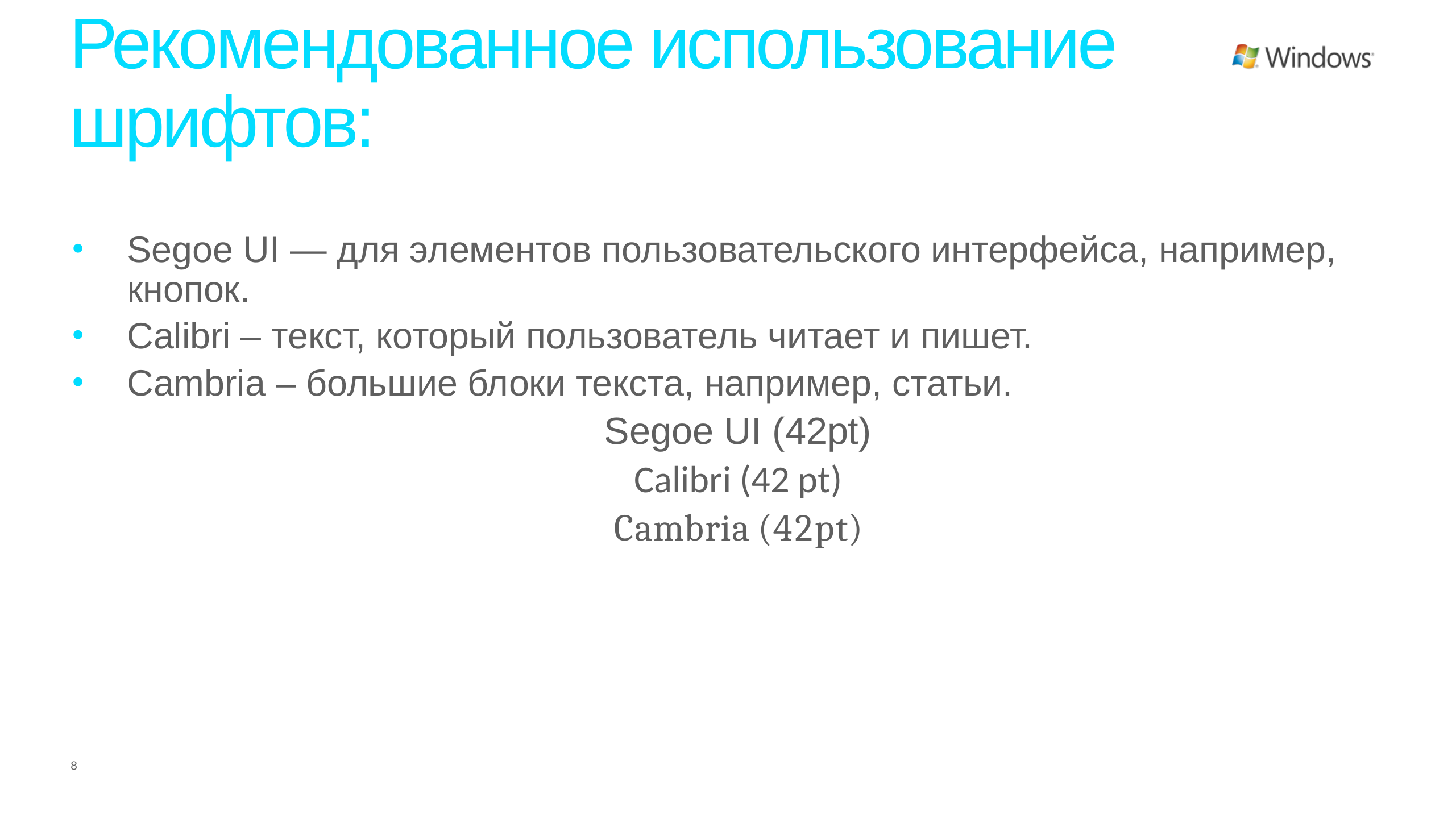

# Рекомендованное использование шрифтов:

Segoe UI — для элементов пользовательского интерфейса, например, кнопок.
Calibri – текст, который пользователь читает и пишет.
Cambria – большие блоки текста, например, статьи.
Segoe UI (42pt)
Calibri (42 pt)
Cambria (42pt)